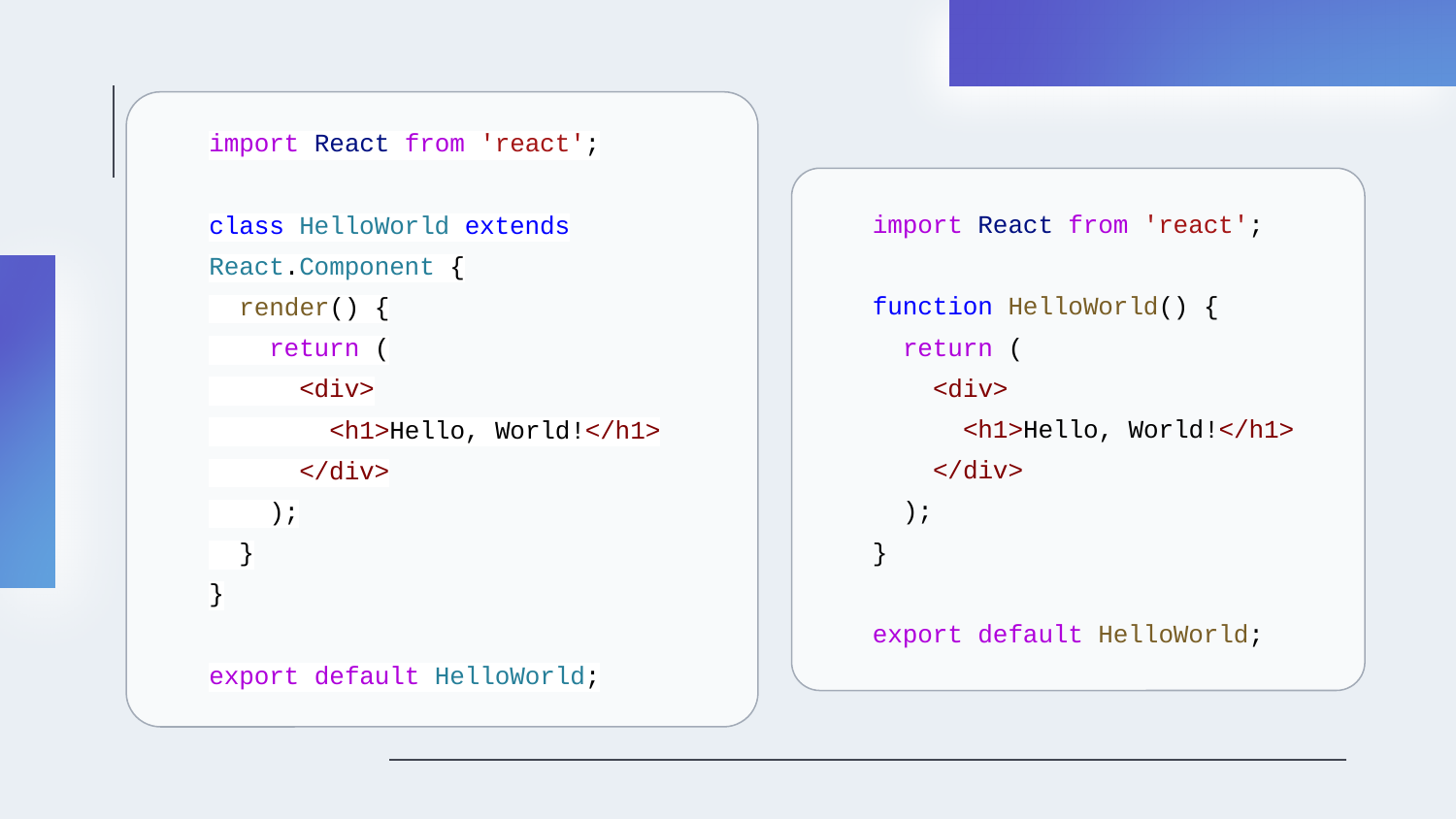

import React from 'react';

class HelloWorld extends React.Component {
  render() {
    return (
      <div>
        <h1>Hello, World!</h1>
      </div>
    );
  }
}

export default HelloWorld;

import React from 'react';

function HelloWorld() {
  return (
    <div>
      <h1>Hello, World!</h1>
    </div>
  );
}

export default HelloWorld;